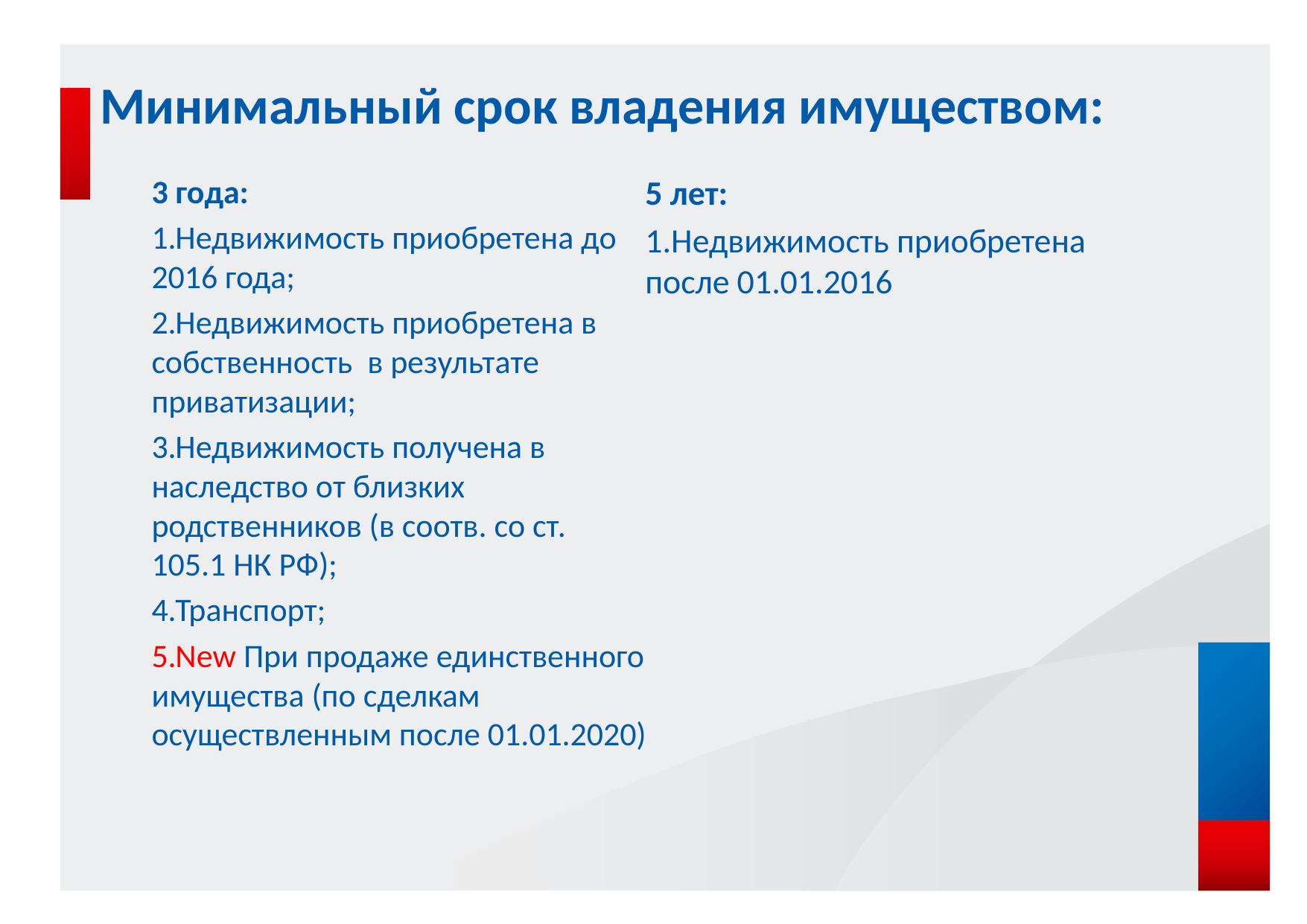

# Минимальный срок владения имуществом:

5 лет:
Недвижимость приобретена после 01.01.2016
3 года:
Недвижимость приобретена до 2016 года;
Недвижимость приобретена в собственность  в результате приватизации;
Недвижимость получена в наследство от близких родственников (в соотв. со ст. 105.1 НК РФ);
Транспорт;
New При продаже единственного имущества (по сделкам осуществленным после 01.01.2020)